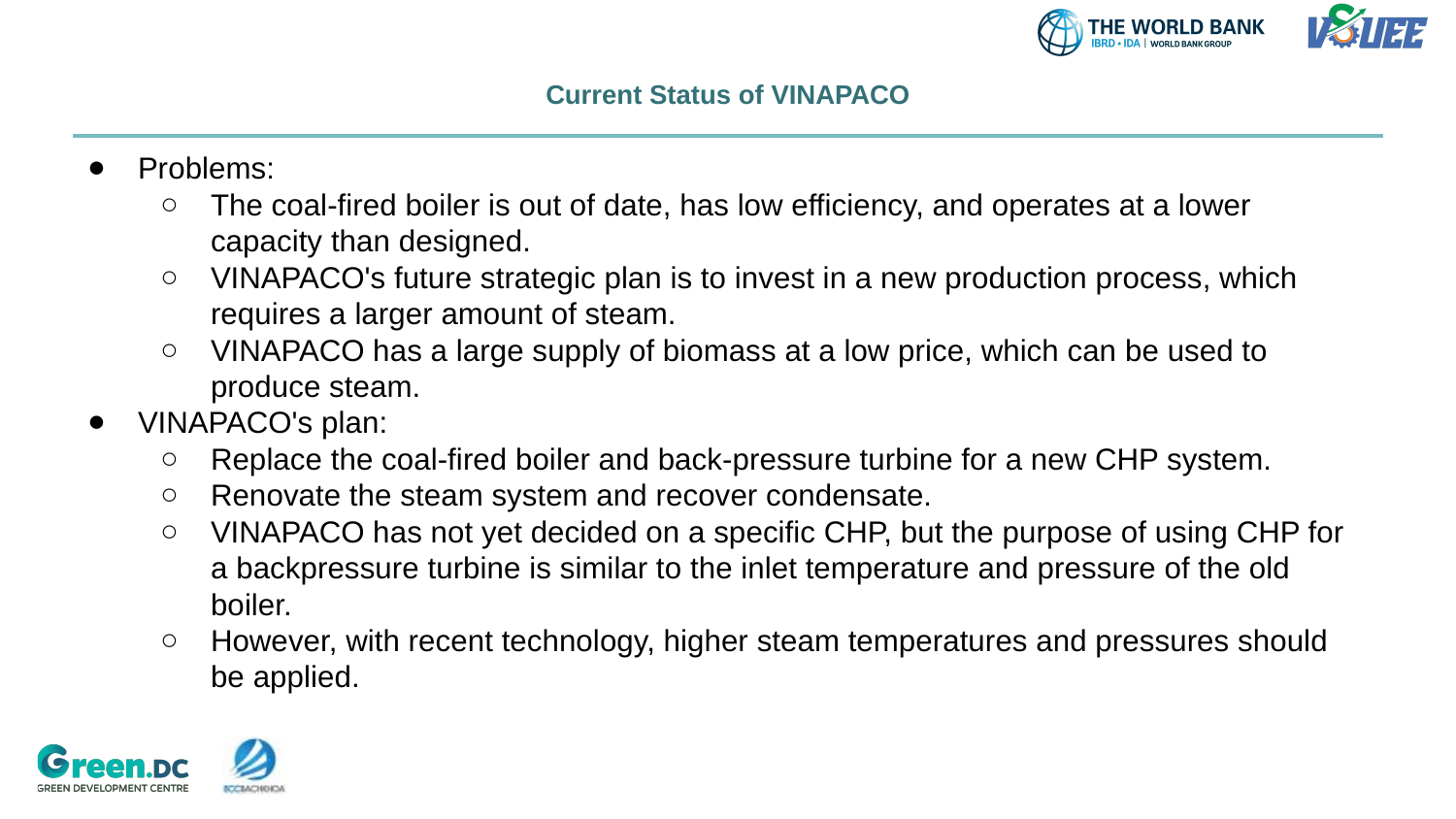

# Current Status of VINAPACO
Problems:
The coal-fired boiler is out of date, has low efficiency, and operates at a lower capacity than designed.
VINAPACO's future strategic plan is to invest in a new production process, which requires a larger amount of steam.
VINAPACO has a large supply of biomass at a low price, which can be used to produce steam.
VINAPACO's plan:
Replace the coal-fired boiler and back-pressure turbine for a new CHP system.
Renovate the steam system and recover condensate.
VINAPACO has not yet decided on a specific CHP, but the purpose of using CHP for a backpressure turbine is similar to the inlet temperature and pressure of the old boiler.
However, with recent technology, higher steam temperatures and pressures should be applied.